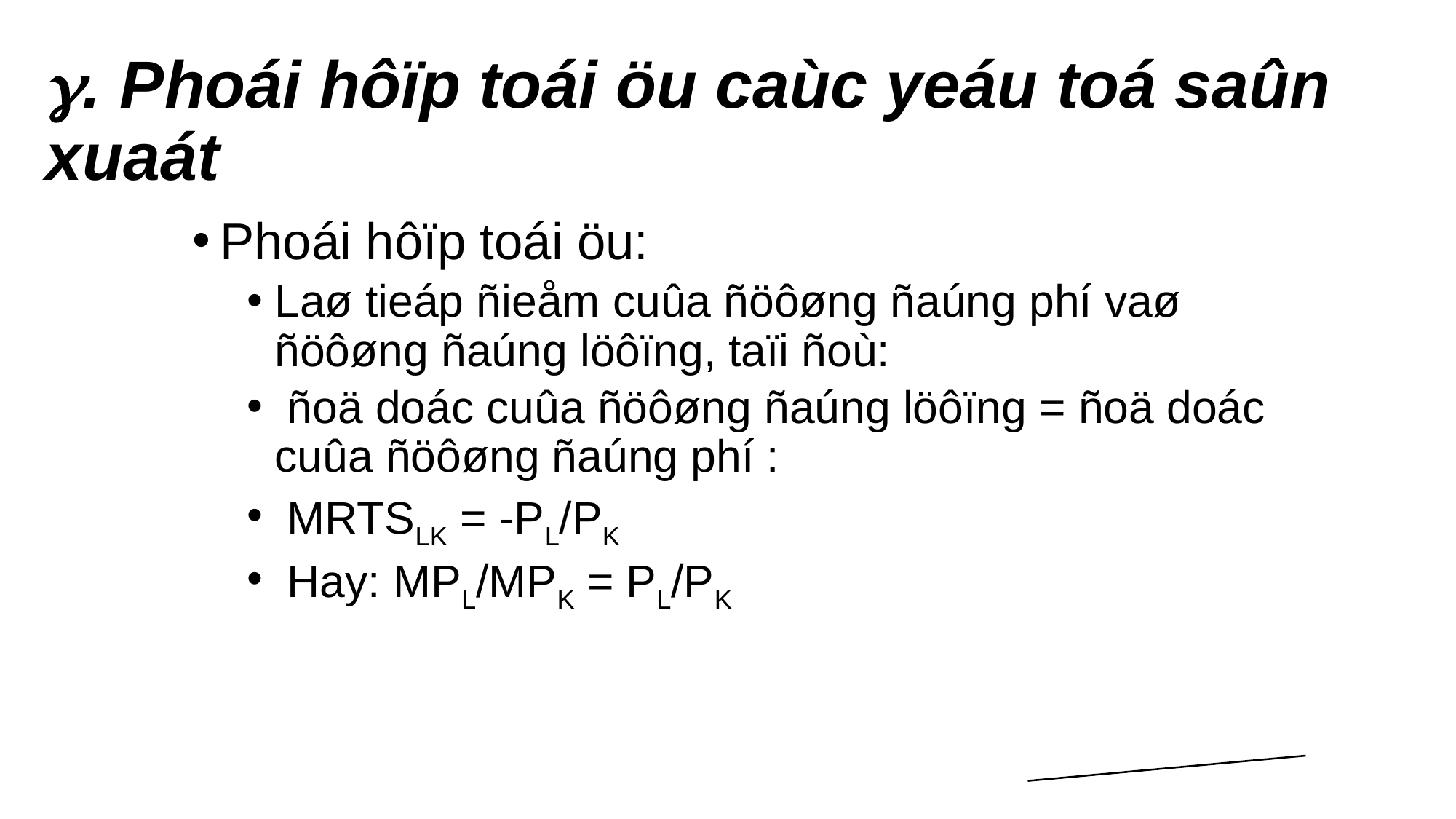

# γ. Phoái hôïp toái öu caùc yeáu toá saûn xuaát
Phoái hôïp toái öu:
Laø tieáp ñieåm cuûa ñöôøng ñaúng phí vaø ñöôøng ñaúng löôïng, taïi ñoù:
 ñoä doác cuûa ñöôøng ñaúng löôïng = ñoä doác cuûa ñöôøng ñaúng phí :
 MRTSLK = -PL/PK
 Hay: MPL/MPK = PL/PK